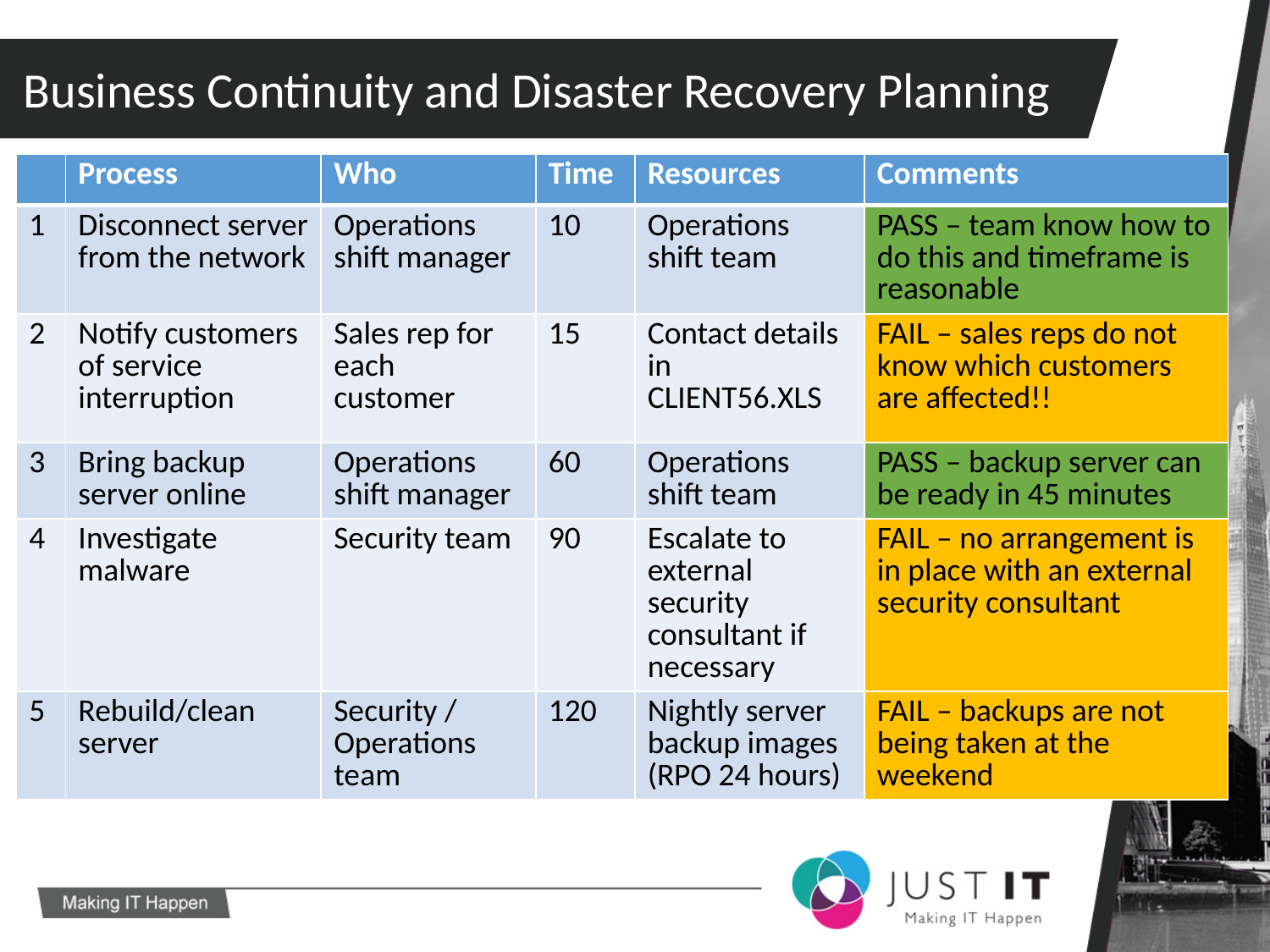

Business Continuity and Disaster Recovery Planning
|  | Process | Who | Time | Resources | Comments |
| --- | --- | --- | --- | --- | --- |
| 1 | Disconnect server from the network | Operations shift manager | 10 | Operations shift team | PASS – team know how to do this and timeframe is reasonable |
| 2 | Notify customers of service interruption | Sales rep for each customer | 15 | Contact details in CLIENT56.XLS | FAIL – sales reps do not know which customers are affected!! |
| 3 | Bring backup server online | Operations shift manager | 60 | Operations shift team | PASS – backup server can be ready in 45 minutes |
| 4 | Investigate malware | Security team | 90 | Escalate to external security consultant if necessary | FAIL – no arrangement is in place with an external security consultant |
| 5 | Rebuild/clean server | Security / Operations team | 120 | Nightly server backup images (RPO 24 hours) | FAIL – backups are not being taken at the weekend |